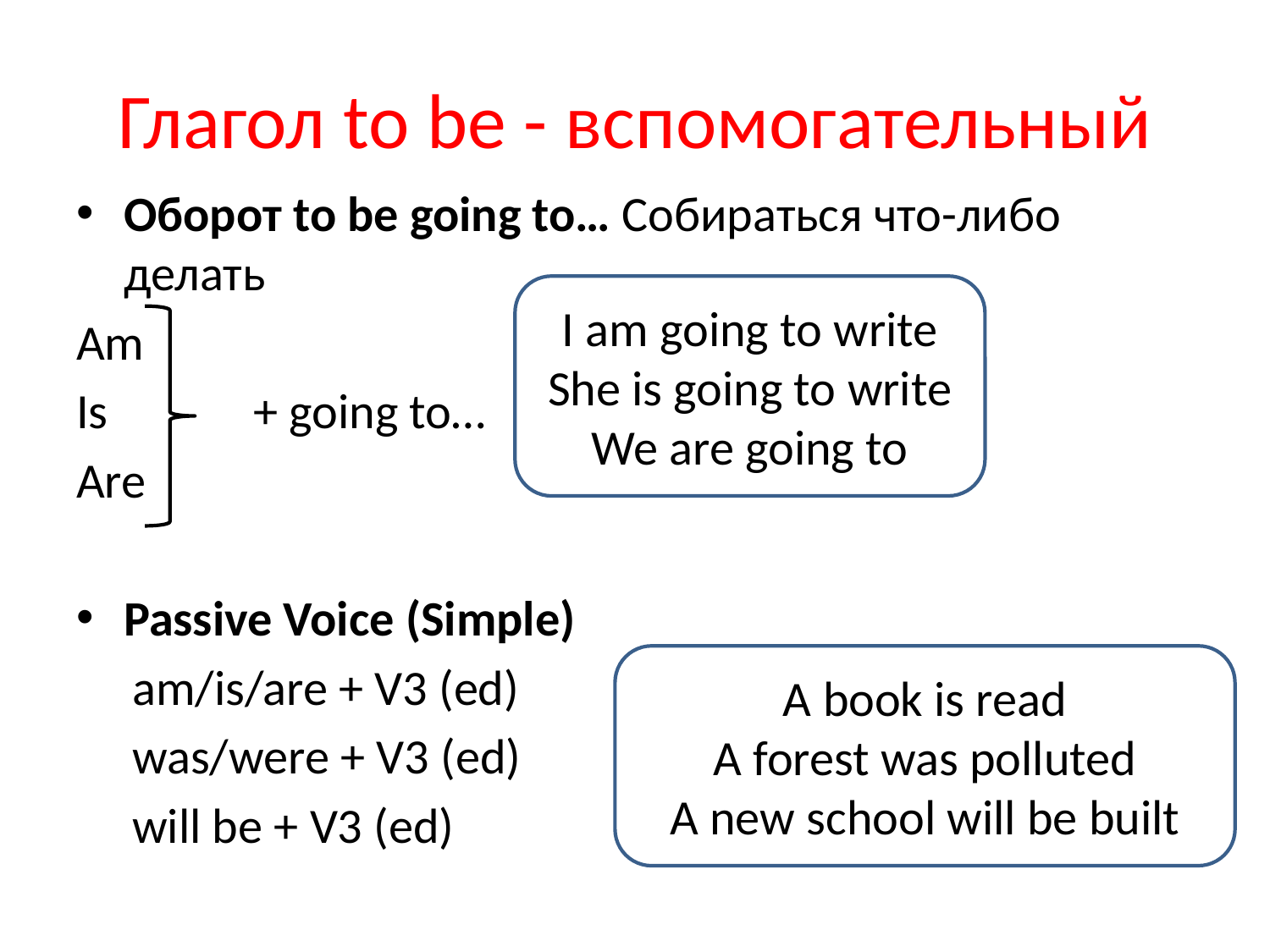

# Глагол to be - вспомогательный
Оборот to be going to… Собираться что-либо делать
Am
Is             + going to…
Are

Passive Voice (Simple)
     am/is/are + V3 (ed)
     was/were + V3 (ed)
     will be + V3 (ed)
I am going to write
She is going to write
We are going to

A book is read
A forest was polluted
A new school will be built